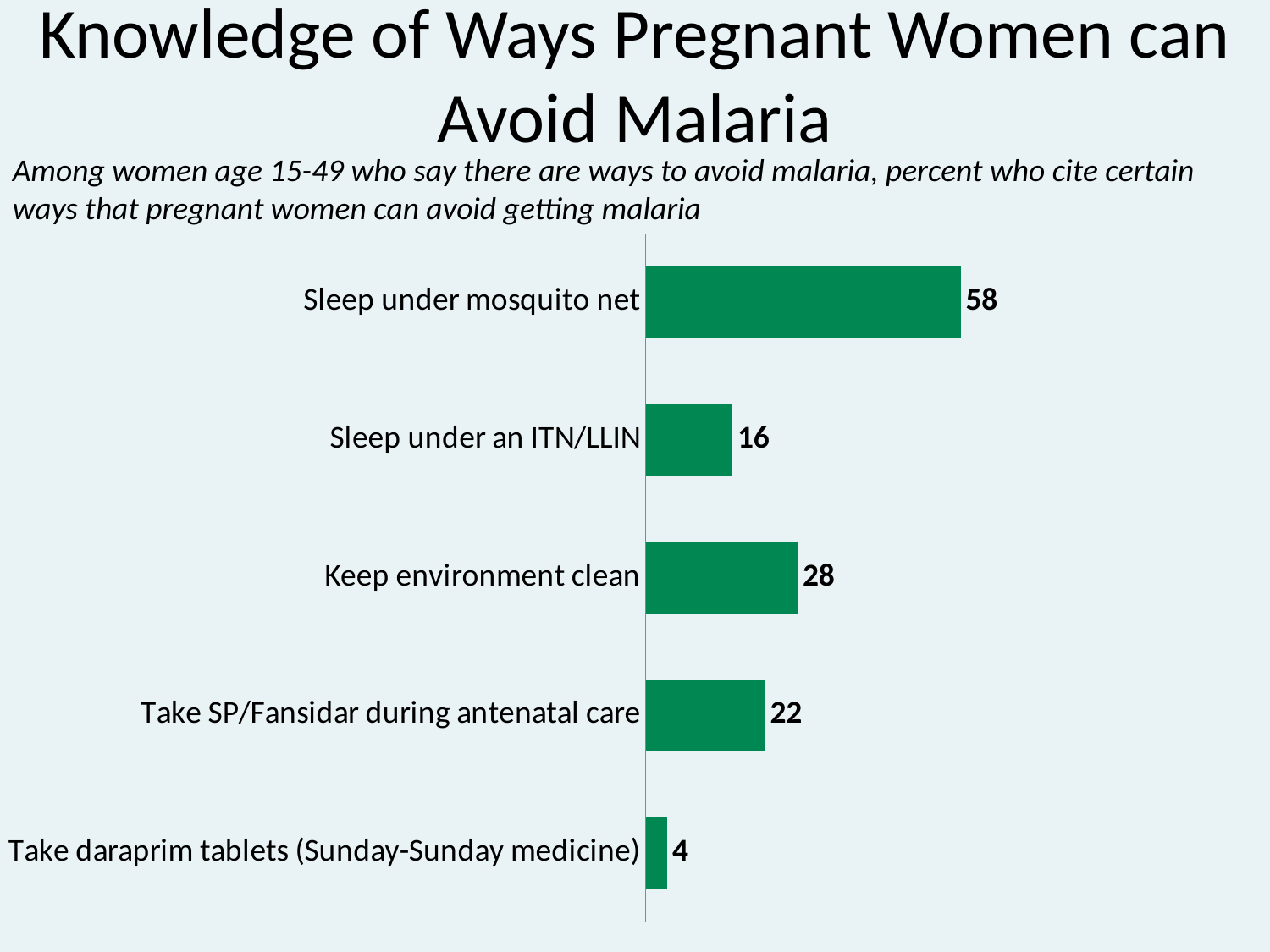

# Knowledge of Ways Pregnant Women can Avoid Malaria
Among women age 15-49 who say there are ways to avoid malaria, percent who cite certain ways that pregnant women can avoid getting malaria

### Chart

| Category | Series 1 |
|---|---|
| Take daraprim tablets (Sunday-Sunday medicine) | 4.0 |
| Take SP/Fansidar during antenatal care | 22.0 |
| Keep environment clean | 28.0 |
| Sleep under an ITN/LLIN | 16.0 |
| Sleep under mosquito net | 58.0 |